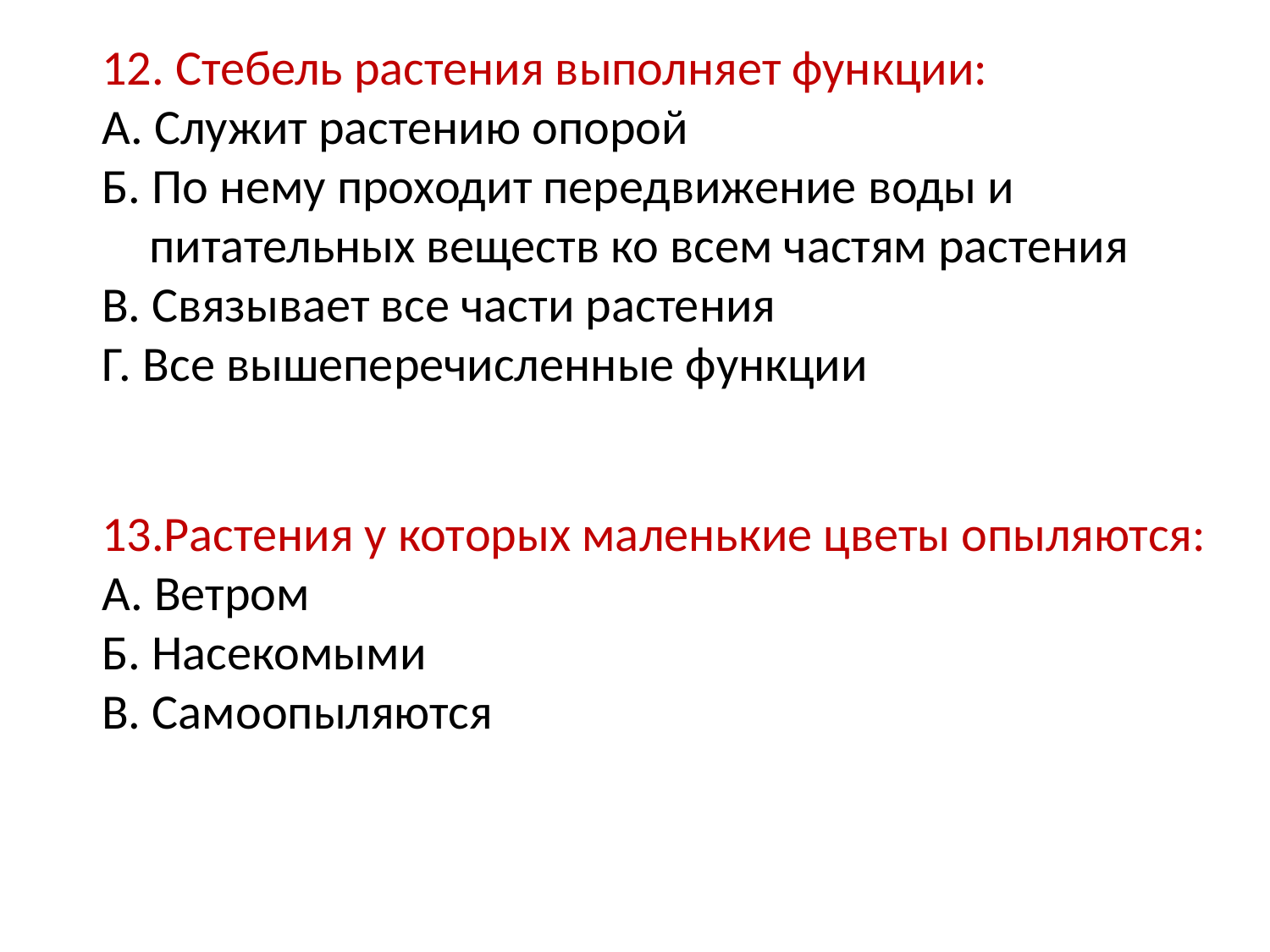

12. Стебель растения выполняет функции:
А. Служит растению опорой
Б. По нему проходит передвижение воды и питательных веществ ко всем частям растения
В. Связывает все части растения
Г. Все вышеперечисленные функции
13.Растения у которых маленькие цветы опыляются:
А. Ветром
Б. Насекомыми
В. Самоопыляются